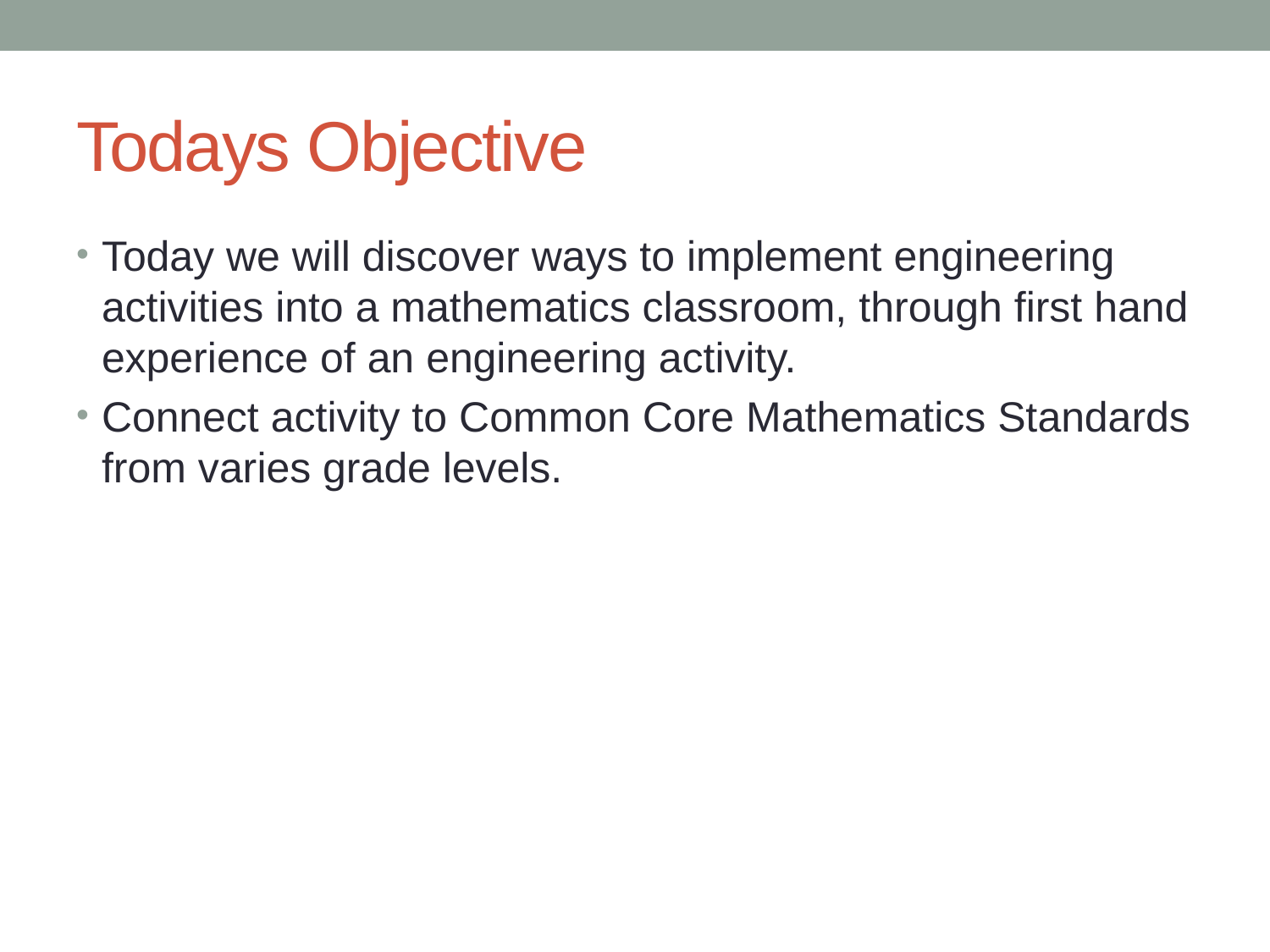

# Todays Objective
Today we will discover ways to implement engineering activities into a mathematics classroom, through first hand experience of an engineering activity.
Connect activity to Common Core Mathematics Standards from varies grade levels.